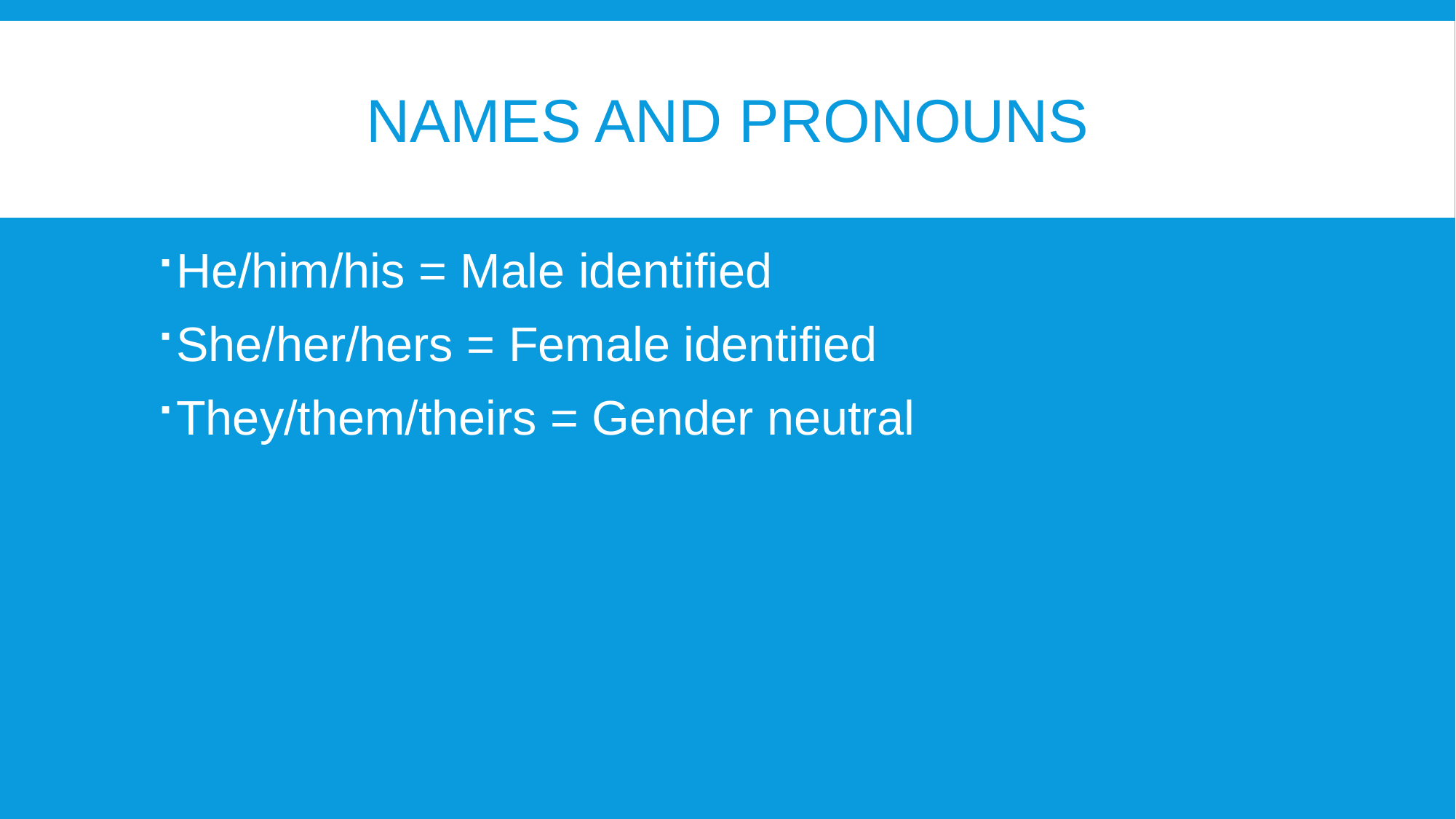

# Names and Pronouns
He/him/his = Male identified
She/her/hers = Female identified
They/them/theirs = Gender neutral